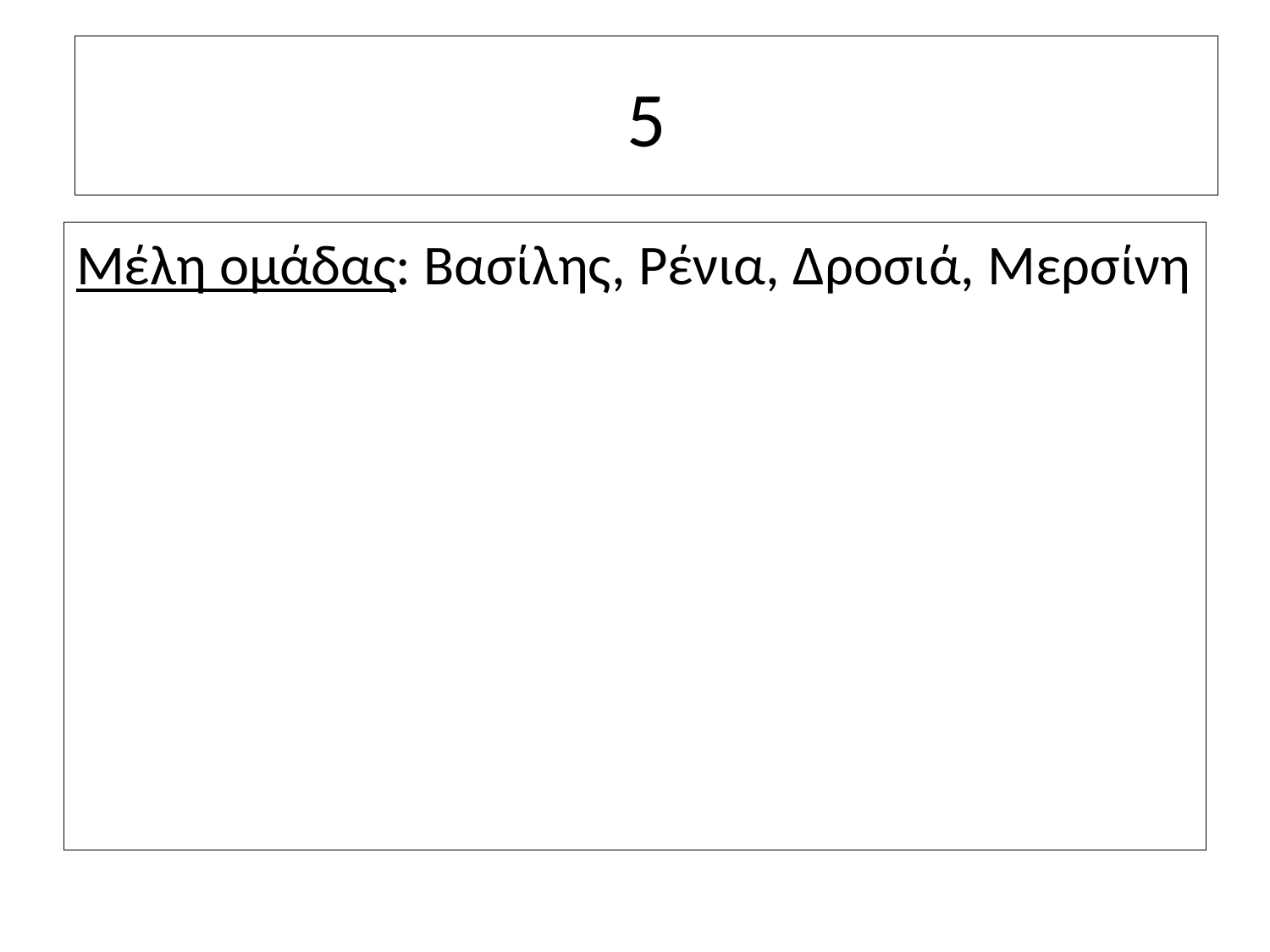

# 5
Μέλη ομάδας: Βασίλης, Ρένια, Δροσιά, Μερσίνη